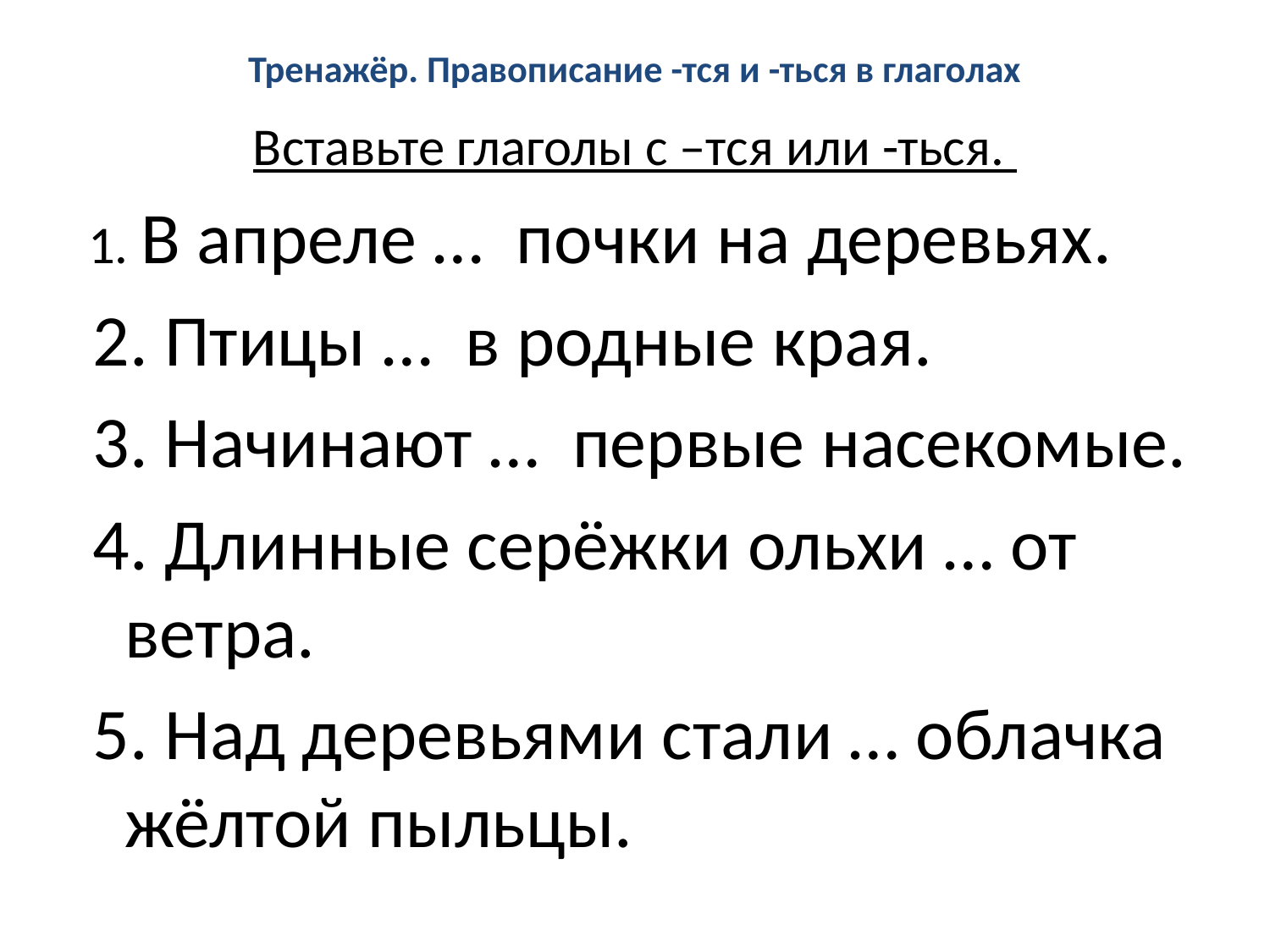

# Тренажёр. Правописание -тся и -ться в глаголах
Вставьте глаголы с –тся или -ться.
 1. В апреле …  почки на деревьях.
 2. Птицы …  в родные края.
 3. Начинают …  первые насекомые.
 4. Длинные серёжки ольхи … от ветра.
 5. Над деревьями стали … облачка жёлтой пыльцы.